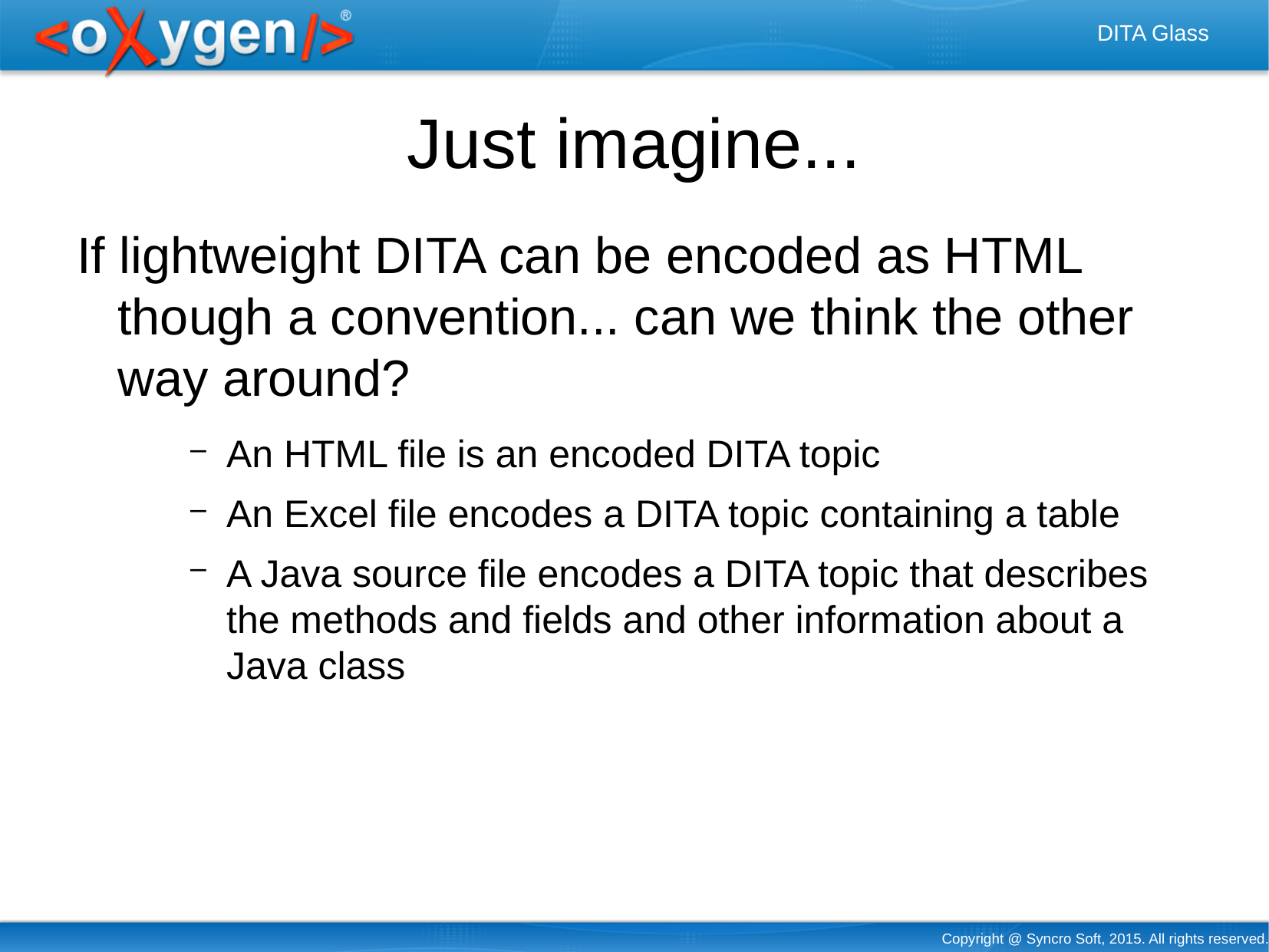

Just imagine...
If lightweight DITA can be encoded as HTML though a convention... can we think the other way around?
An HTML file is an encoded DITA topic
An Excel file encodes a DITA topic containing a table
A Java source file encodes a DITA topic that describes the methods and fields and other information about a Java class